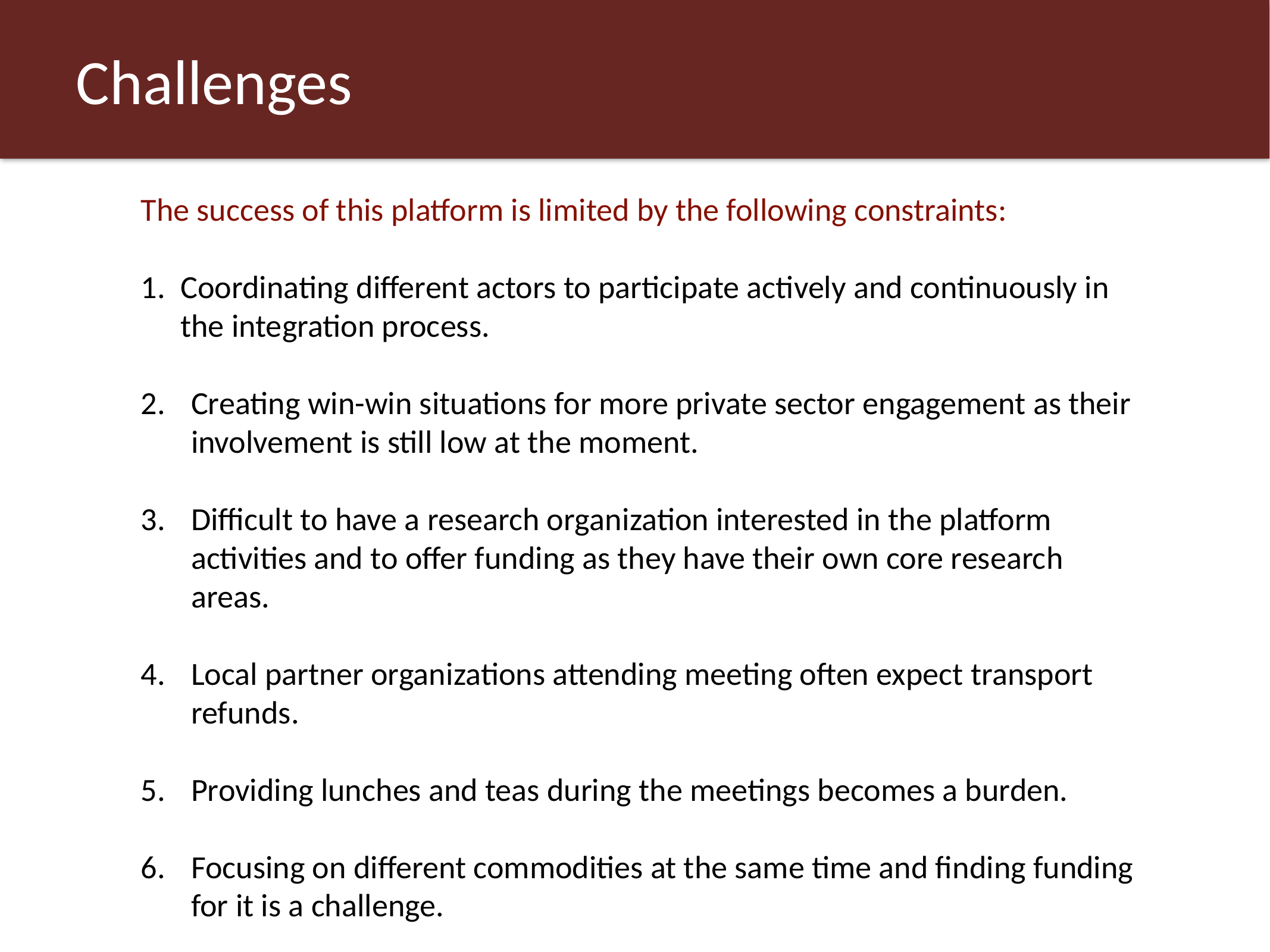

# Challenges
The success of this platform is limited by the following constraints:

Coordinating different actors to participate actively and continuously in the integration process.

Creating win-win situations for more private sector engagement as their involvement is still low at the moment.

Difficult to have a research organization interested in the platform activities and to offer funding as they have their own core research areas.

Local partner organizations attending meeting often expect transport refunds.

Providing lunches and teas during the meetings becomes a burden.

Focusing on different commodities at the same time and finding funding for it is a challenge.